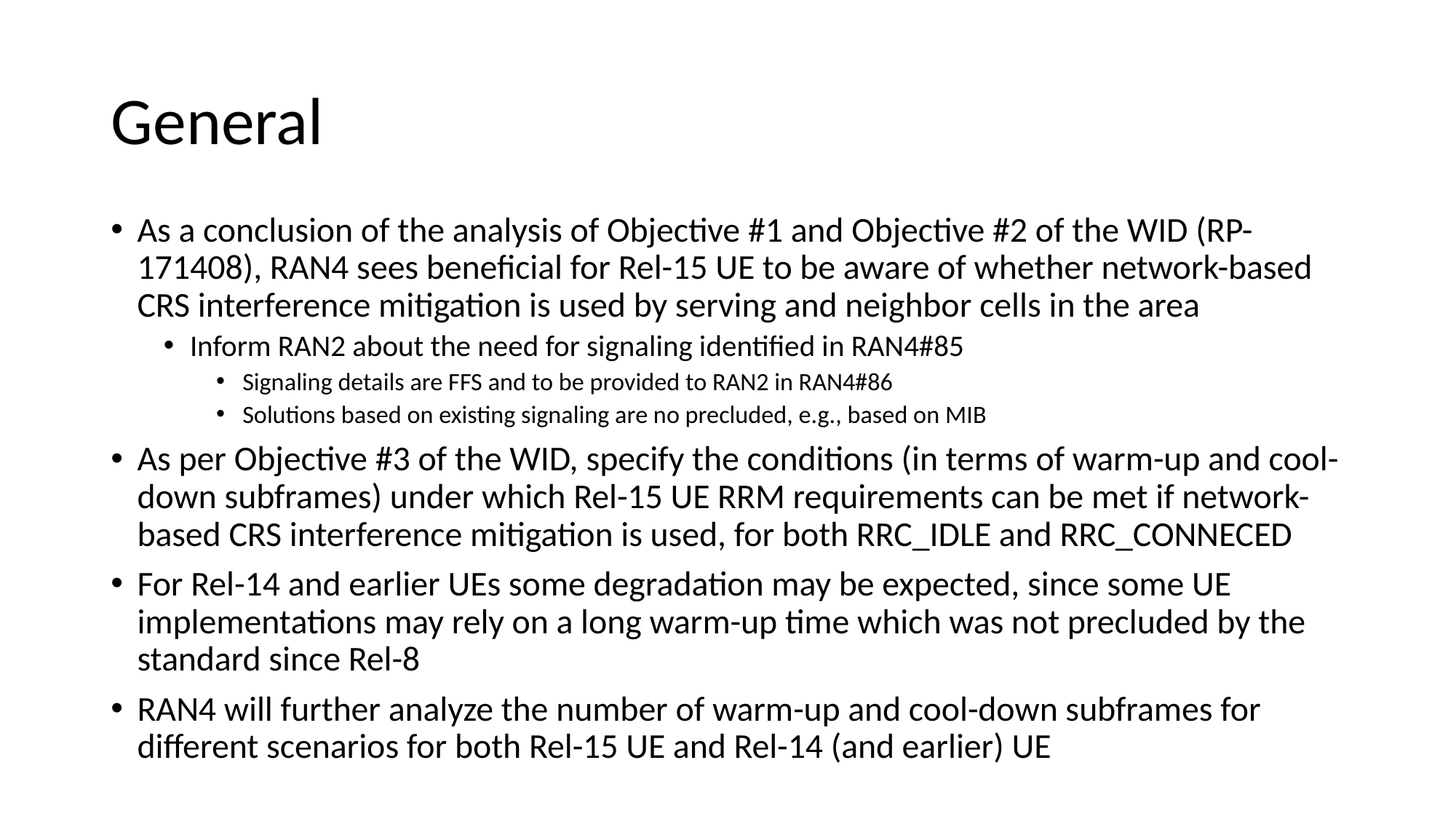

# General
As a conclusion of the analysis of Objective #1 and Objective #2 of the WID (RP-171408), RAN4 sees beneficial for Rel-15 UE to be aware of whether network-based CRS interference mitigation is used by serving and neighbor cells in the area
Inform RAN2 about the need for signaling identified in RAN4#85
Signaling details are FFS and to be provided to RAN2 in RAN4#86
Solutions based on existing signaling are no precluded, e.g., based on MIB
As per Objective #3 of the WID, specify the conditions (in terms of warm-up and cool-down subframes) under which Rel-15 UE RRM requirements can be met if network-based CRS interference mitigation is used, for both RRC_IDLE and RRC_CONNECED
For Rel-14 and earlier UEs some degradation may be expected, since some UE implementations may rely on a long warm-up time which was not precluded by the standard since Rel-8
RAN4 will further analyze the number of warm-up and cool-down subframes for different scenarios for both Rel-15 UE and Rel-14 (and earlier) UE